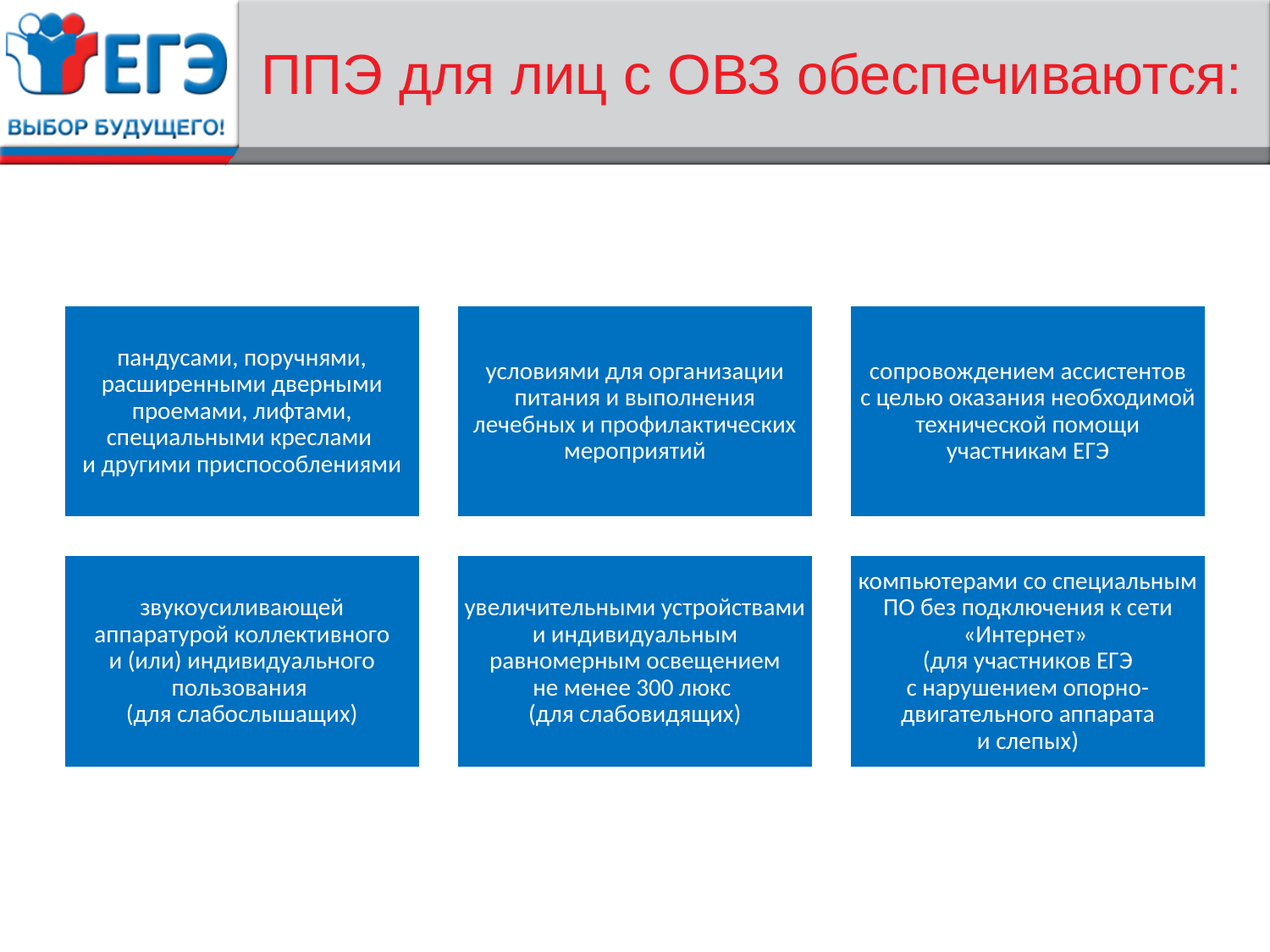

# ППЭ для лиц с ОВЗ обеспечиваются:
пандусами, поручнями, расширенными дверными проемами, лифтами, специальными креслами  и другими приспособлениями
условиями для организации питания и выполнения лечебных и профилактических мероприятий
сопровождением ассистентов с целью оказания необходимой технической помощи участникам ЕГЭ
звукоусиливающей аппаратурой коллективного и (или) индивидуального пользования
(для слабослышащих)
увеличительными устройствами и индивидуальным равномерным освещением не менее 300 люкс
(для слабовидящих)
компьютерами со специальным ПО без подключения к сети «Интернет»
(для участников ЕГЭ с нарушением опорно-двигательного аппарата и слепых)